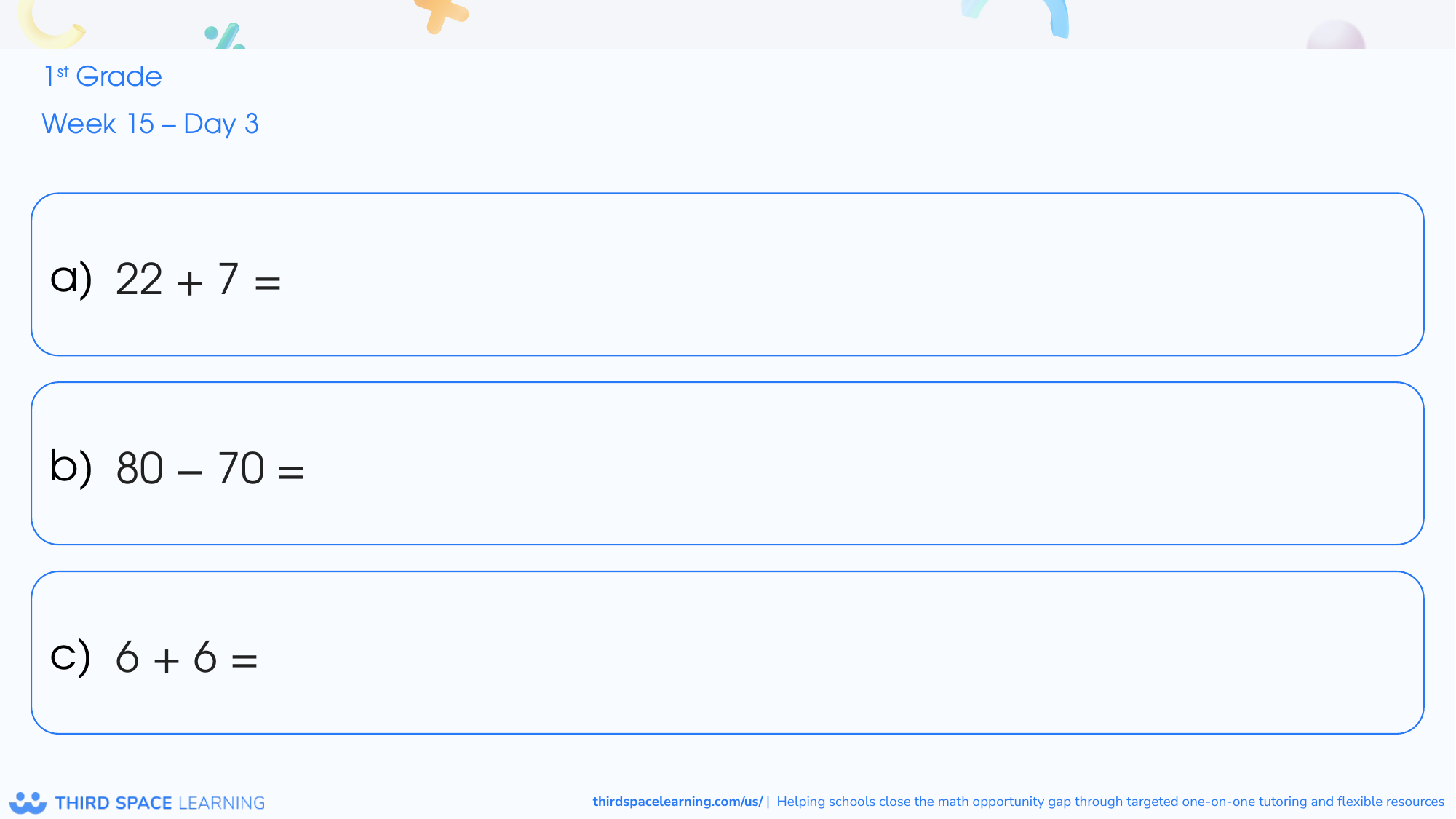

1st Grade
Week 15 – Day 3
22 + 7 =
80 − 70 =
6 + 6 =